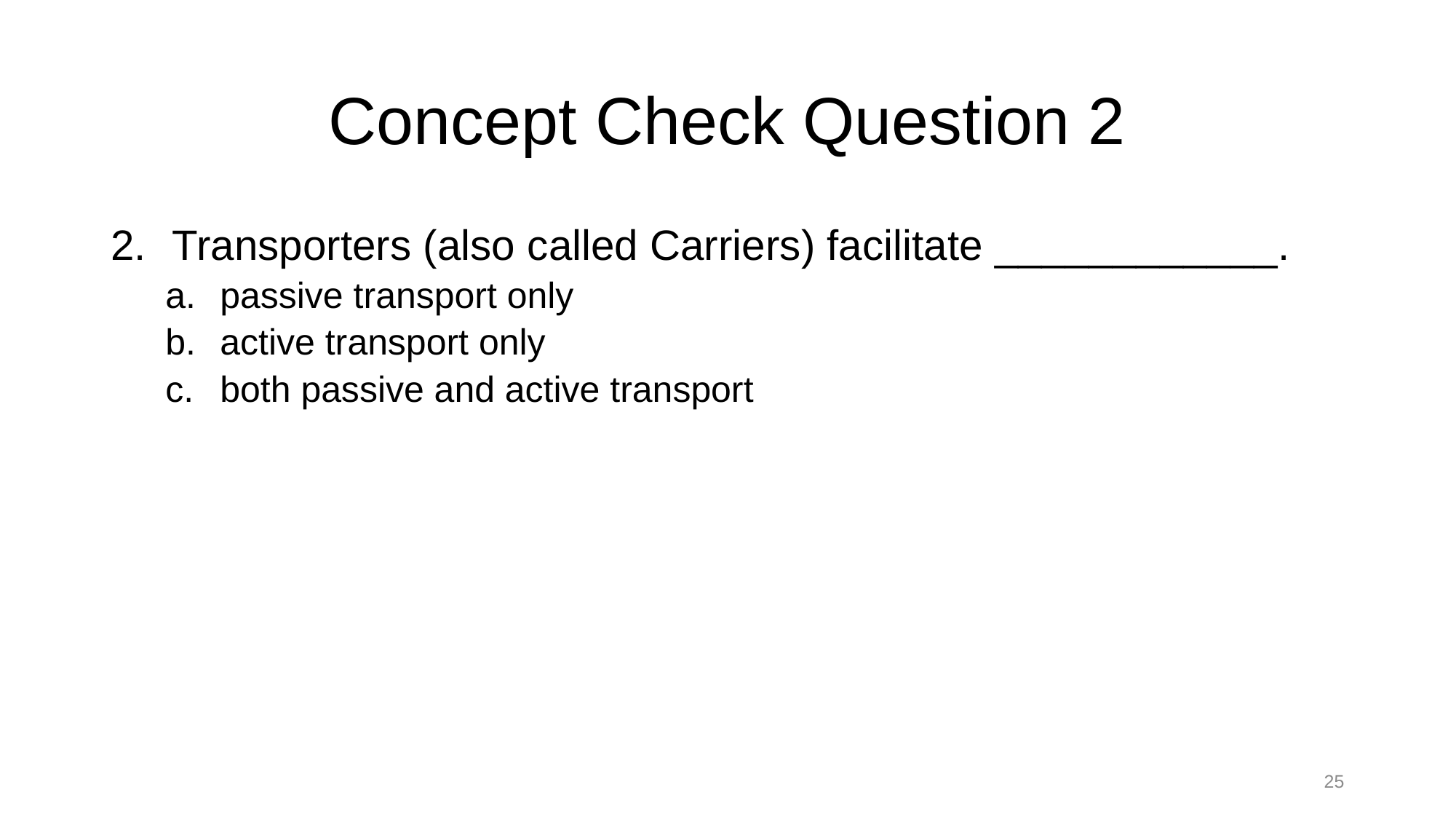

# Concept Check Question 2
Transporters (also called Carriers) facilitate ____________.
passive transport only
active transport only
both passive and active transport

25